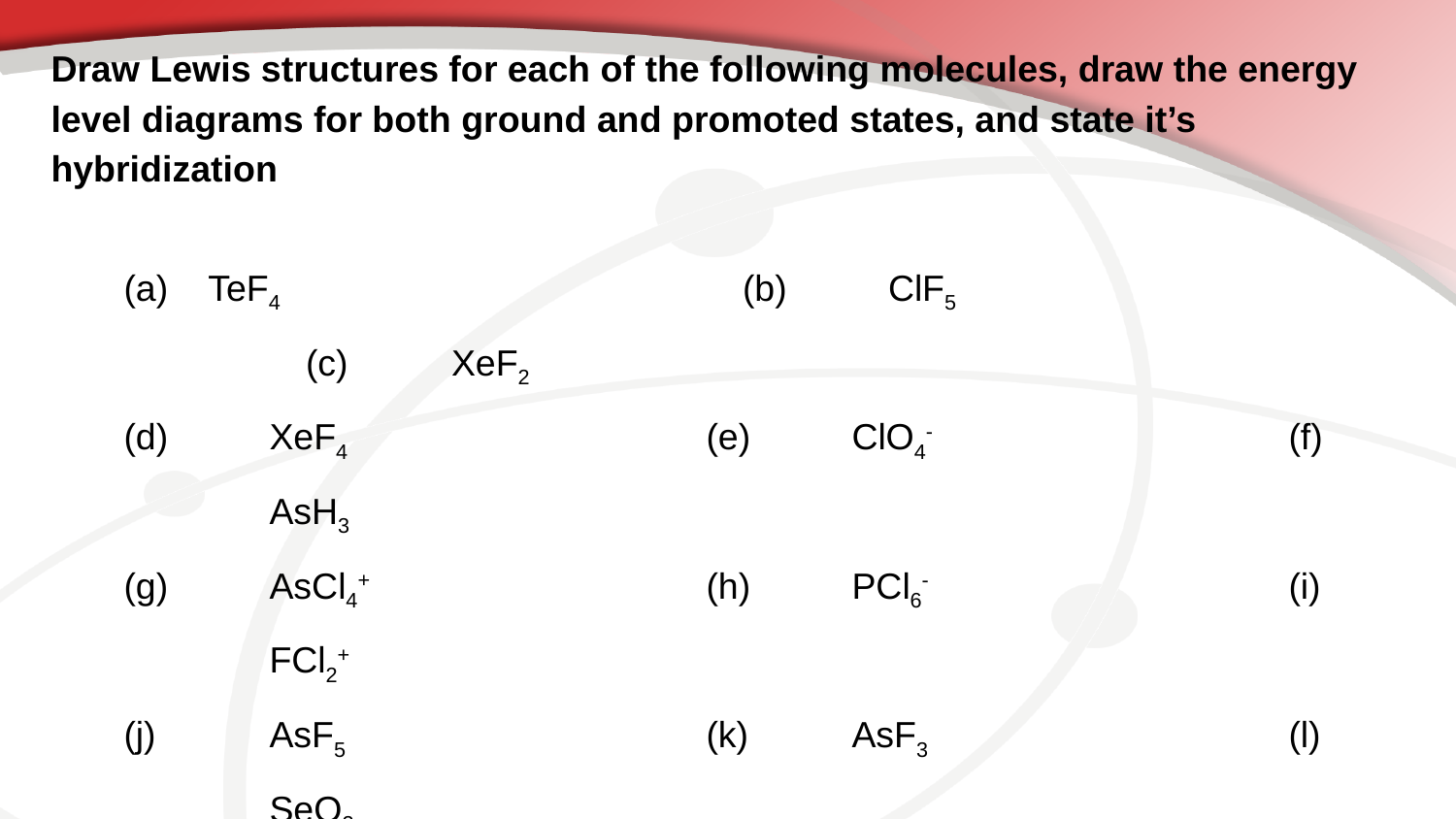

Draw Lewis structures for each of the following molecules, draw the energy level diagrams for both ground and promoted states, and state it’s hybridization

(a)    TeF4				(b) 	ClF5				(c)	XeF2
(d) 	XeF4			(e) 	ClO4-			(f) 	AsH3
(g) 	AsCl4+			(h) 	PCl6-			(i) 	FCl2+
(j) 	AsF5			(k) 	AsF3			(l) 	SeO2
(m) 	IO4-				(n) 	ICl4- 			(o)	TeF6
(p) 	ICl2-				(q) 	SbH3			(r) 	PCl4+
(s) 	ClO3-			(t) 	SiO44-			(u) 	SO3
(v) 	OF2				(w) 	SbCl6-			(x)	BrCl3
(y) 	XeF4